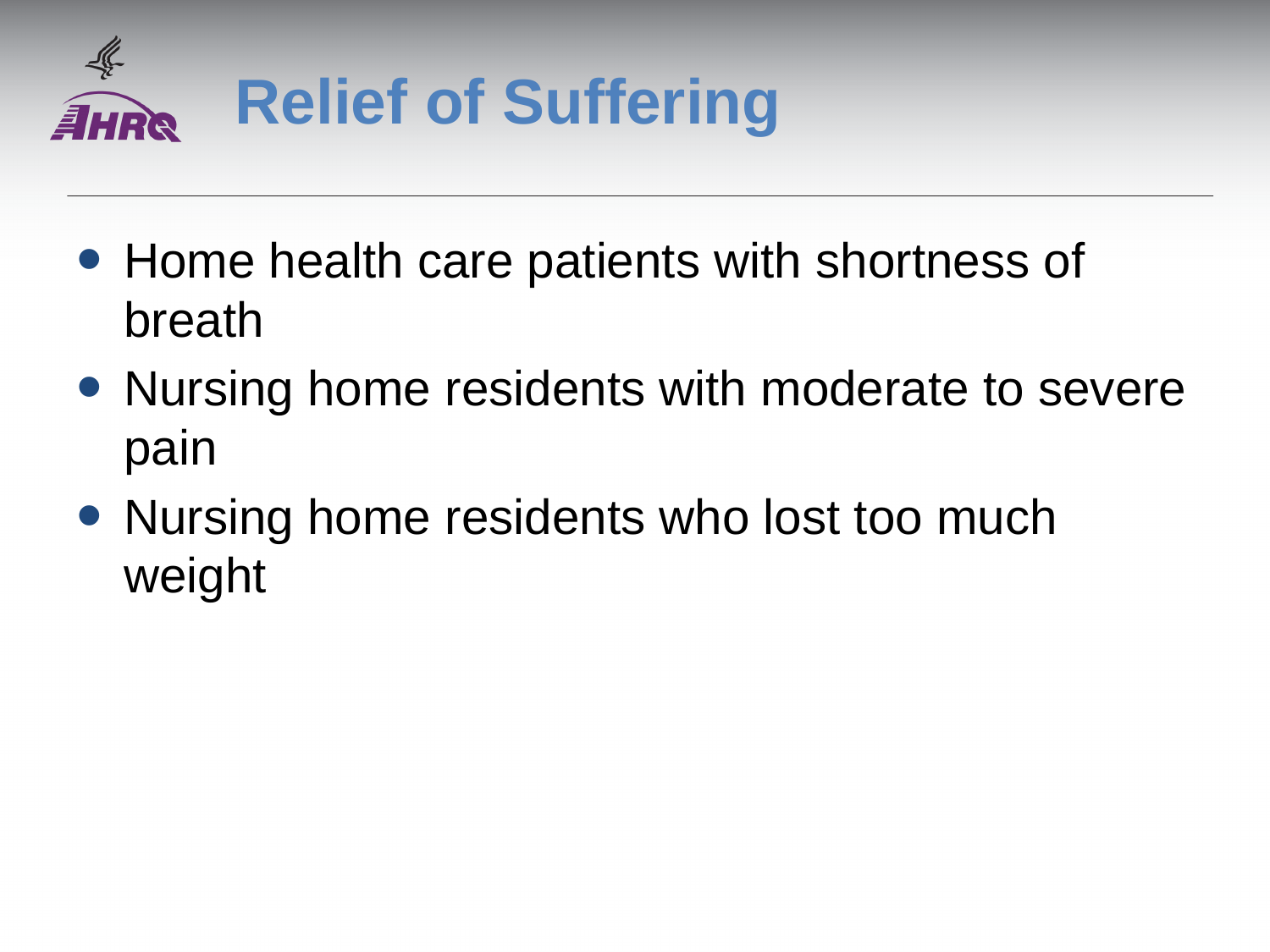

# Relief of Suffering
Home health care patients with shortness of breath
Nursing home residents with moderate to severe pain
Nursing home residents who lost too much weight